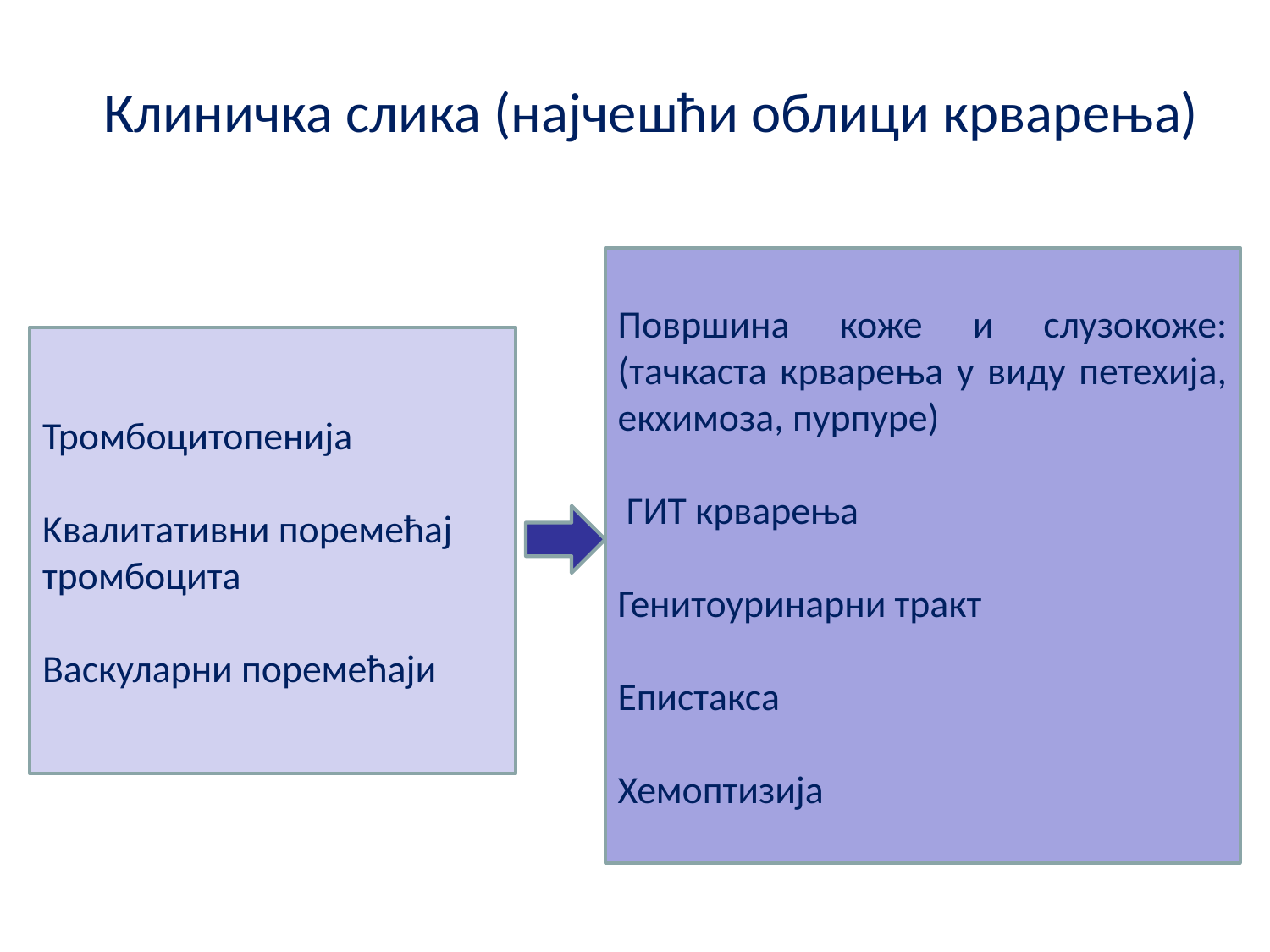

Клиничка слика (најчешћи облици крварења)

Површина коже и слузокоже: (тачкаста крварења у виду петехија, екхимоза, пурпуре)

 ГИТ крварења

Генитоуринарни тракт

Епистакса

Хемоптизија
Тромбоцитопенијa

Kвалитативни поремећај тромбоцита

Васкуларни поремећаји